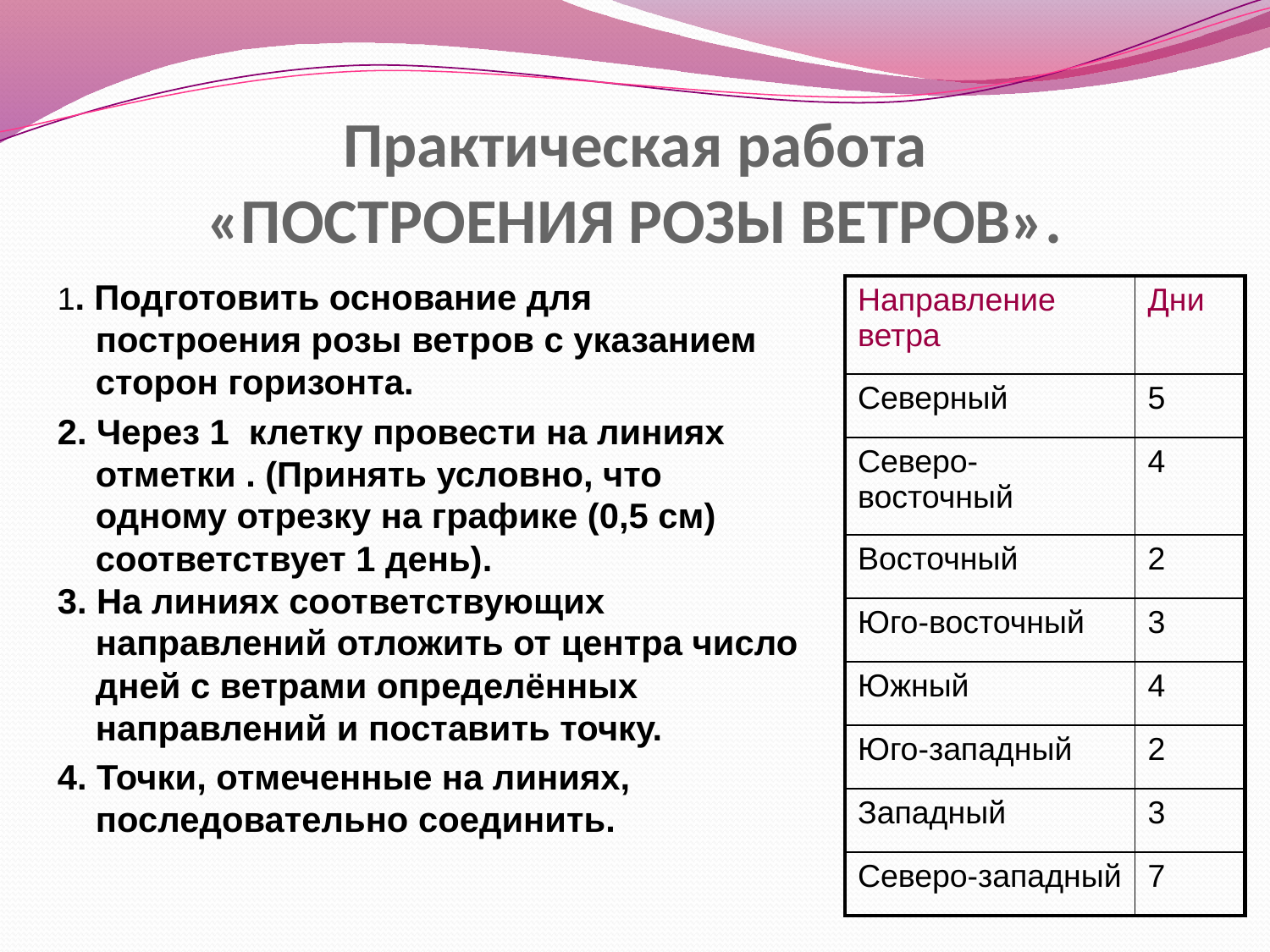

# Практическая работа «ПОСТРОЕНИЯ РОЗЫ ВЕТРОВ».
1. Подготовить основание для построения розы ветров с указанием сторон горизонта.
2. Через 1  клетку провести на линиях отметки . (Принять условно, что одному отрезку на графике (0,5 см) соответствует 1 день).
3. На линиях соответствующих направлений отложить от центра число дней с ветрами определённых направлений и поставить точку.
4. Точки, отмеченные на линиях, последовательно соединить.
| Направление ветра | Дни |
| --- | --- |
| Северный | 5 |
| Северо-восточный | 4 |
| Восточный | 2 |
| Юго-восточный | 3 |
| Южный | 4 |
| Юго-западный | 2 |
| Западный | 3 |
| Северо-западный | 7 |